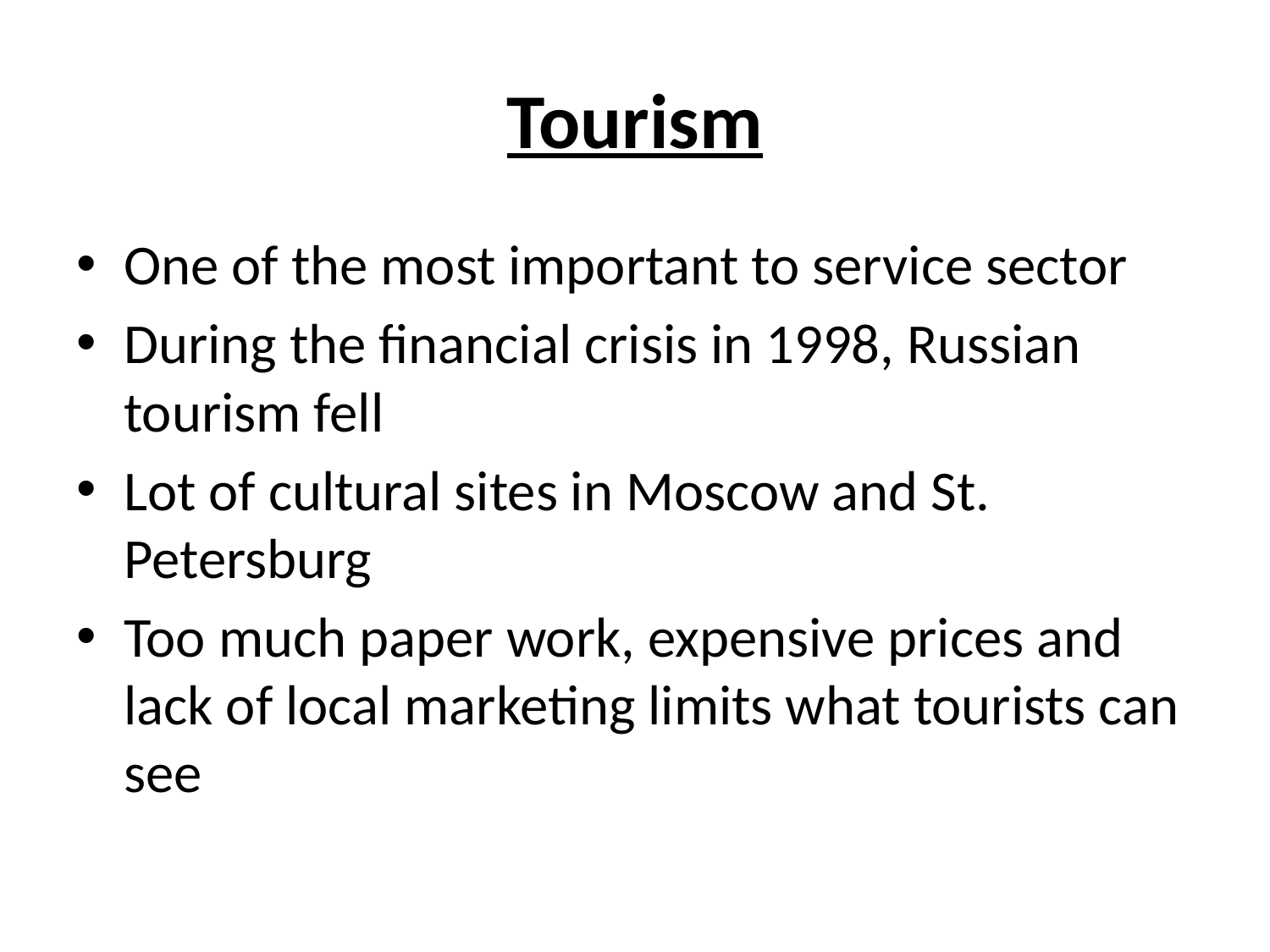

# Tourism
One of the most important to service sector
During the financial crisis in 1998, Russian tourism fell
Lot of cultural sites in Moscow and St. Petersburg
Too much paper work, expensive prices and lack of local marketing limits what tourists can see